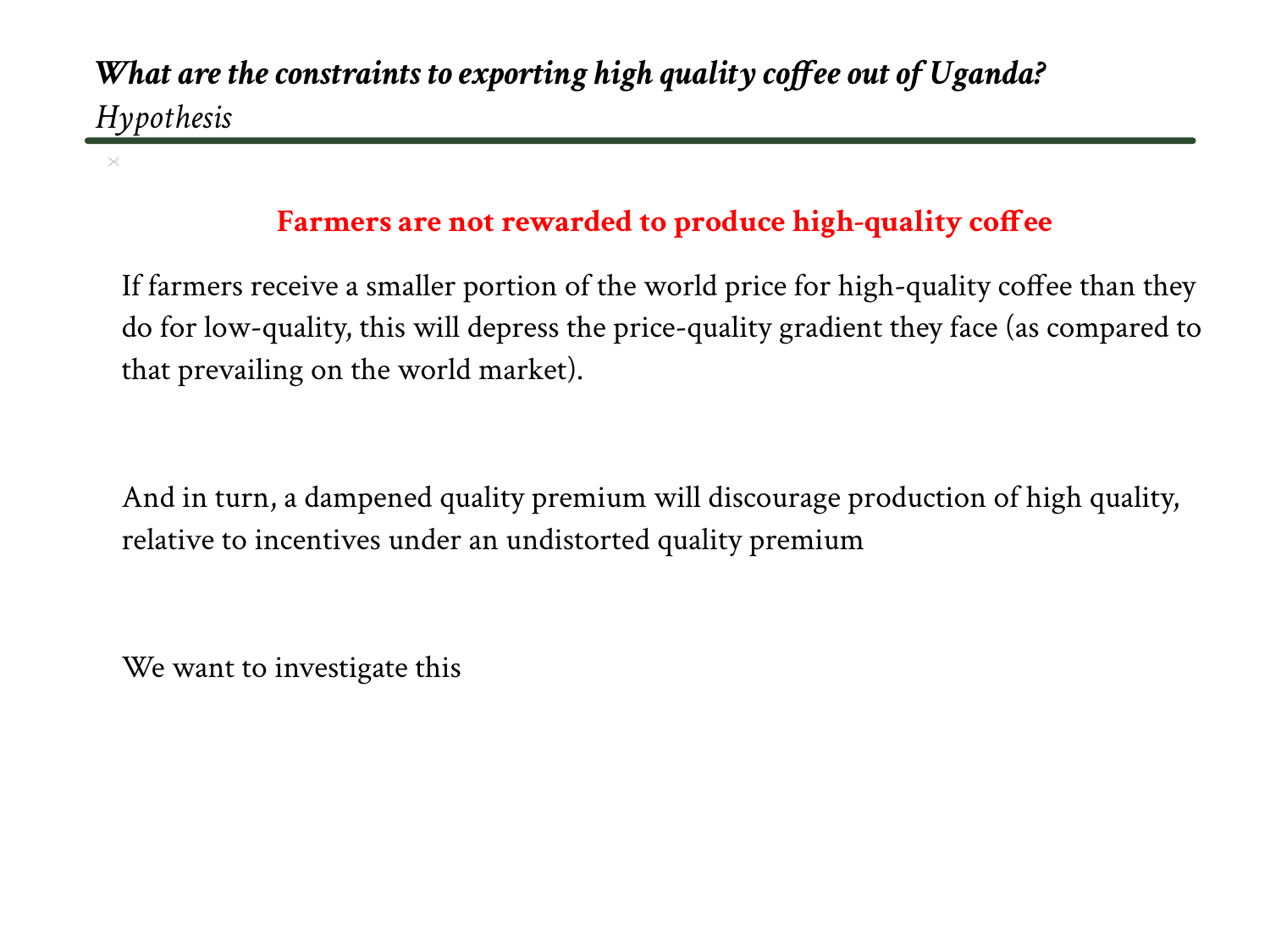

What are the constraints to exporting high quality coffee out of Uganda?
Hypothesis

Farmers are not rewarded to produce high-quality coffee
If farmers receive a smaller portion of the world price for high-quality coffee than they do for low-quality, this will depress the price-quality gradient they face (as compared to that prevailing on the world market).

And in turn, a dampened quality premium will discourage production of high quality, relative to incentives under an undistorted quality premium

We want to investigate this